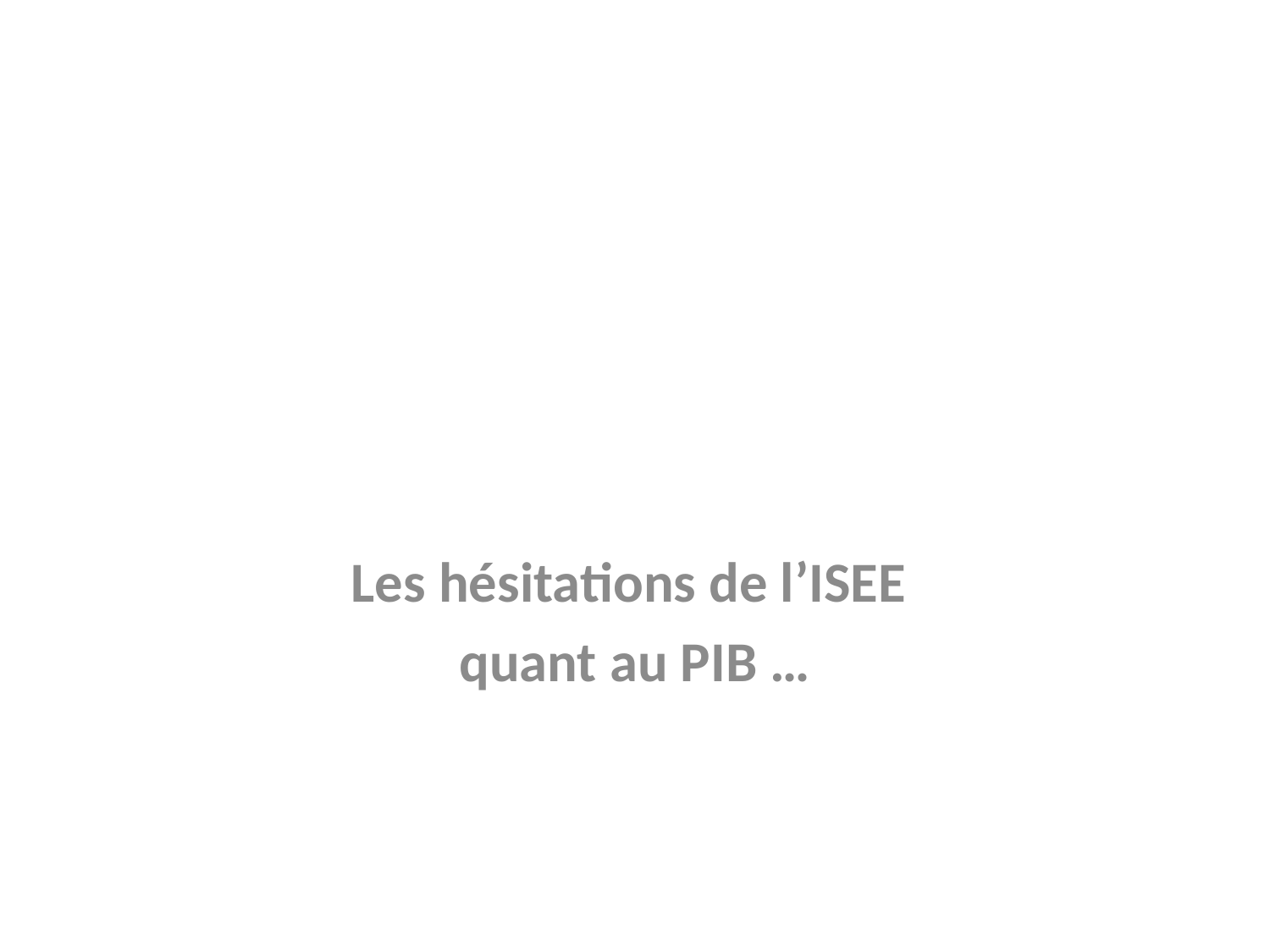

Les hésitations de l’ISEE
quant au PIB …